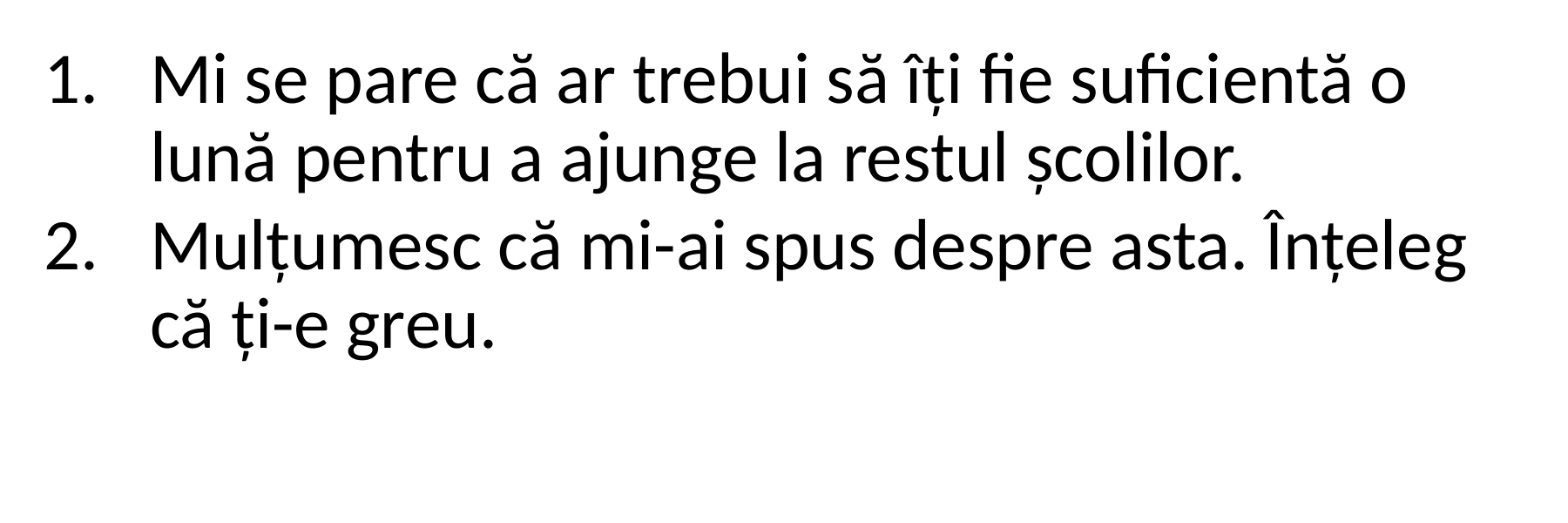

Mi se pare că ar trebui să îți fie suficientă o lună pentru a ajunge la restul școlilor.
Mulțumesc că mi-ai spus despre asta. Înțeleg că ți-e greu.